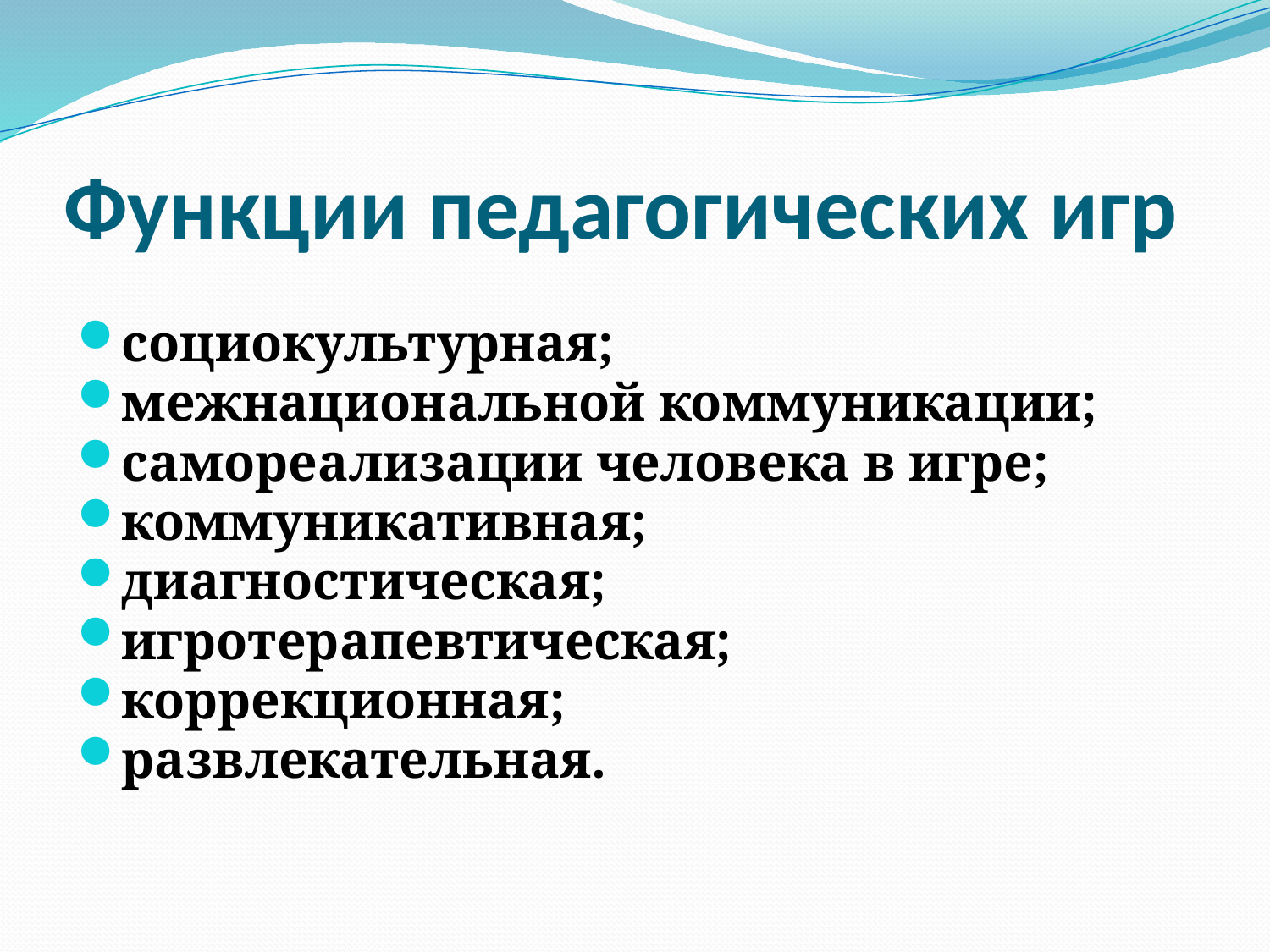

# Функции педагогических игр
социокультурная;
межнациональной коммуникации;
самореализации человека в игре;
коммуникативная;
диагностическая;
игротерапевтическая;
коррекционная;
развлекательная.